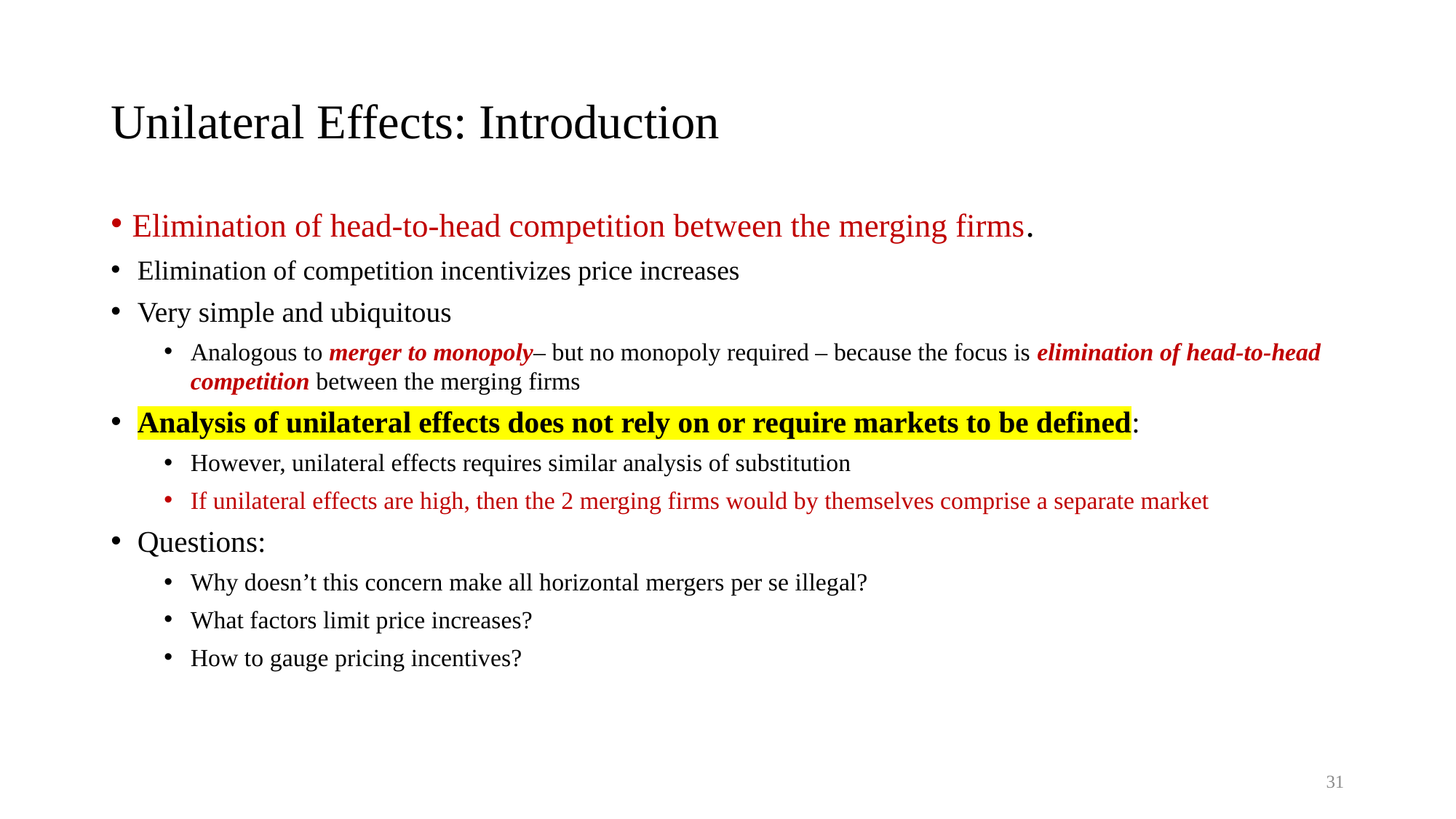

# Unilateral Effects: Introduction
Elimination of head-to-head competition between the merging firms.
Elimination of competition incentivizes price increases
Very simple and ubiquitous
Analogous to merger to monopoly– but no monopoly required – because the focus is elimination of head-to-head competition between the merging firms
Analysis of unilateral effects does not rely on or require markets to be defined:
However, unilateral effects requires similar analysis of substitution
If unilateral effects are high, then the 2 merging firms would by themselves comprise a separate market
Questions:
Why doesn’t this concern make all horizontal mergers per se illegal?
What factors limit price increases?
How to gauge pricing incentives?

31